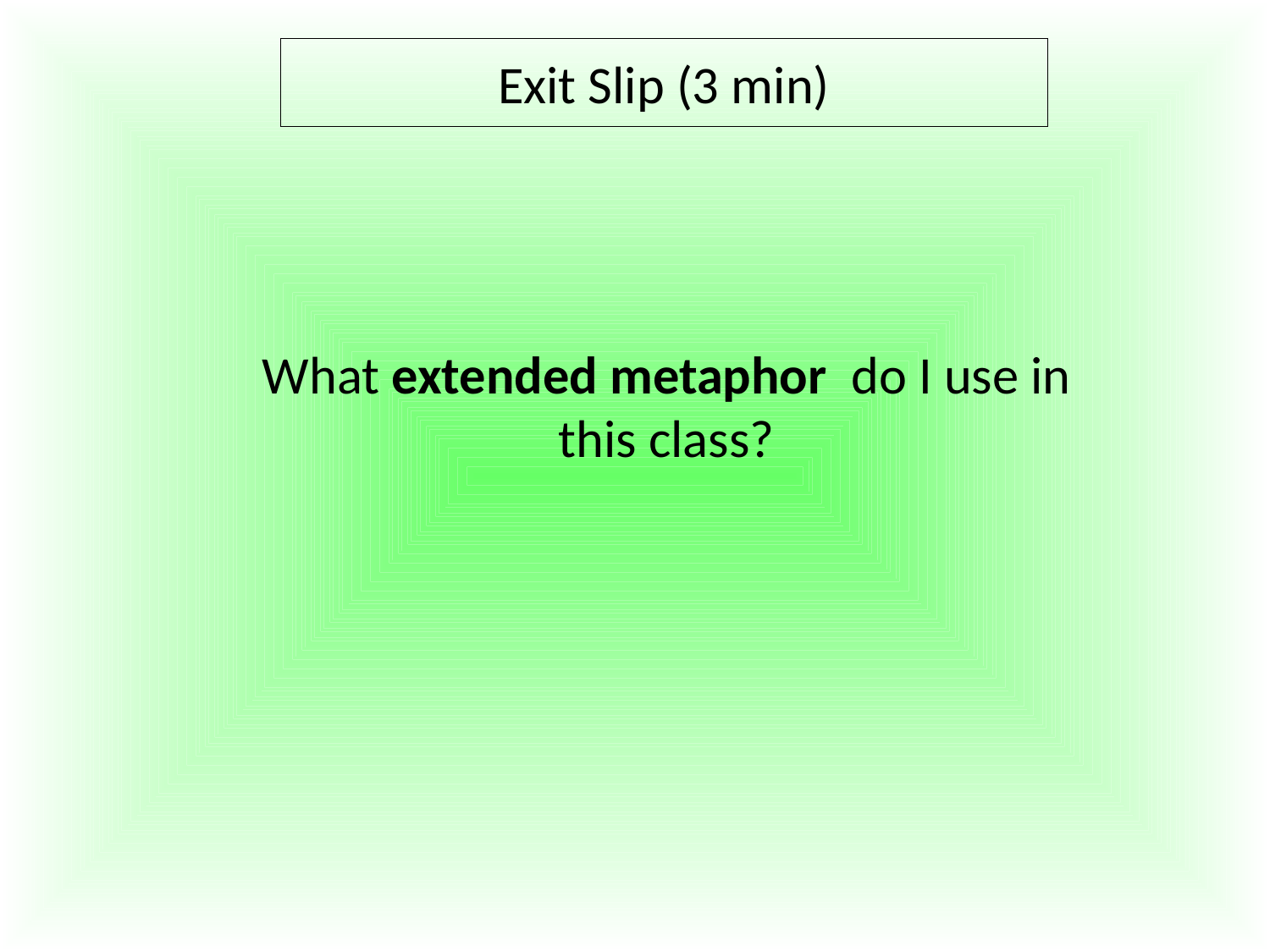

Exit Slip (3 min)
What extended metaphor  do I use in this class?